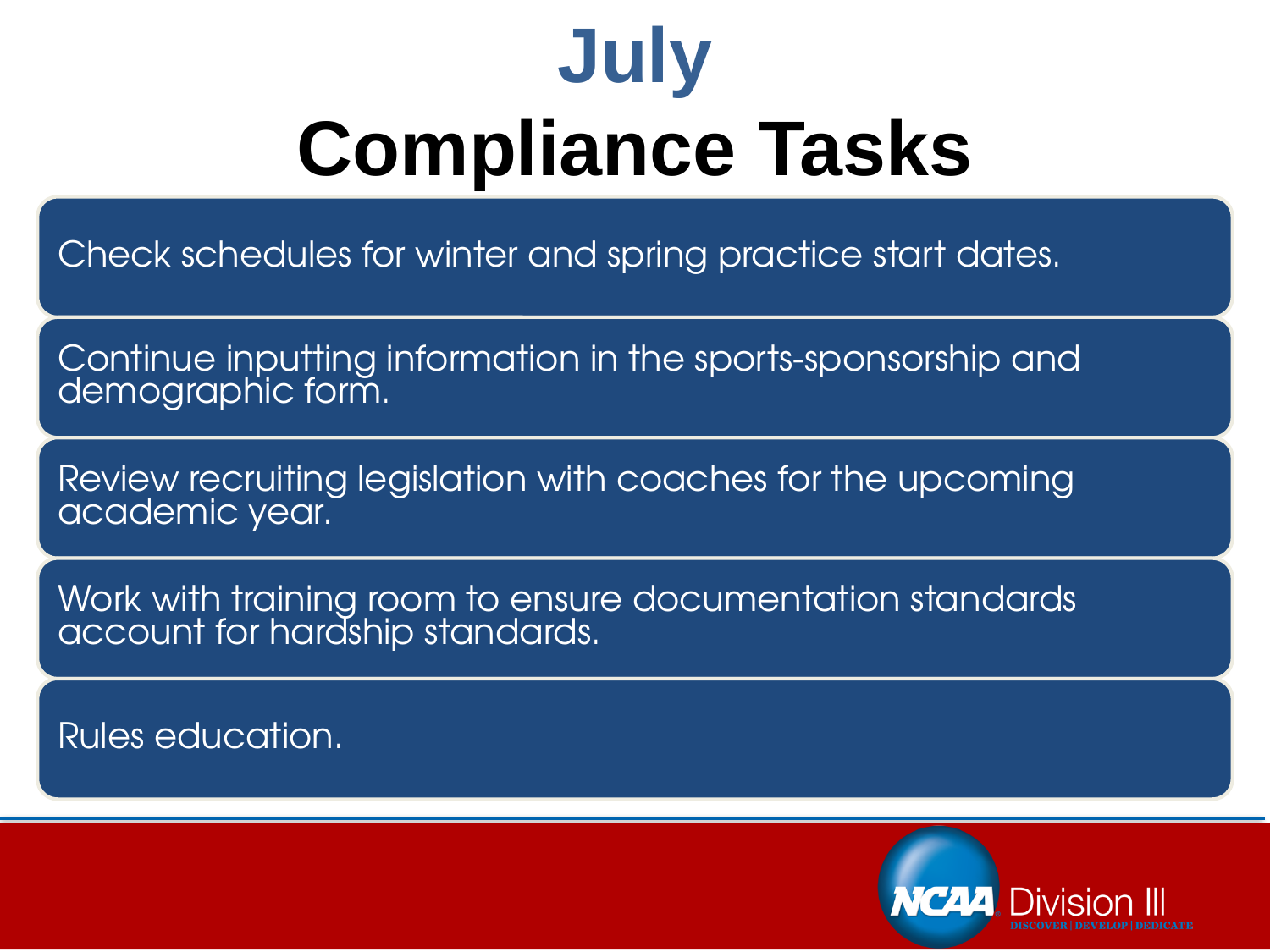

# July Compliance Tasks
Check schedules for winter and spring practice start dates.
Continue inputting information in the sports-sponsorship and demographic form.
Review recruiting legislation with coaches for the upcoming academic year.
Work with training room to ensure documentation standards account for hardship standards.
Rules education.